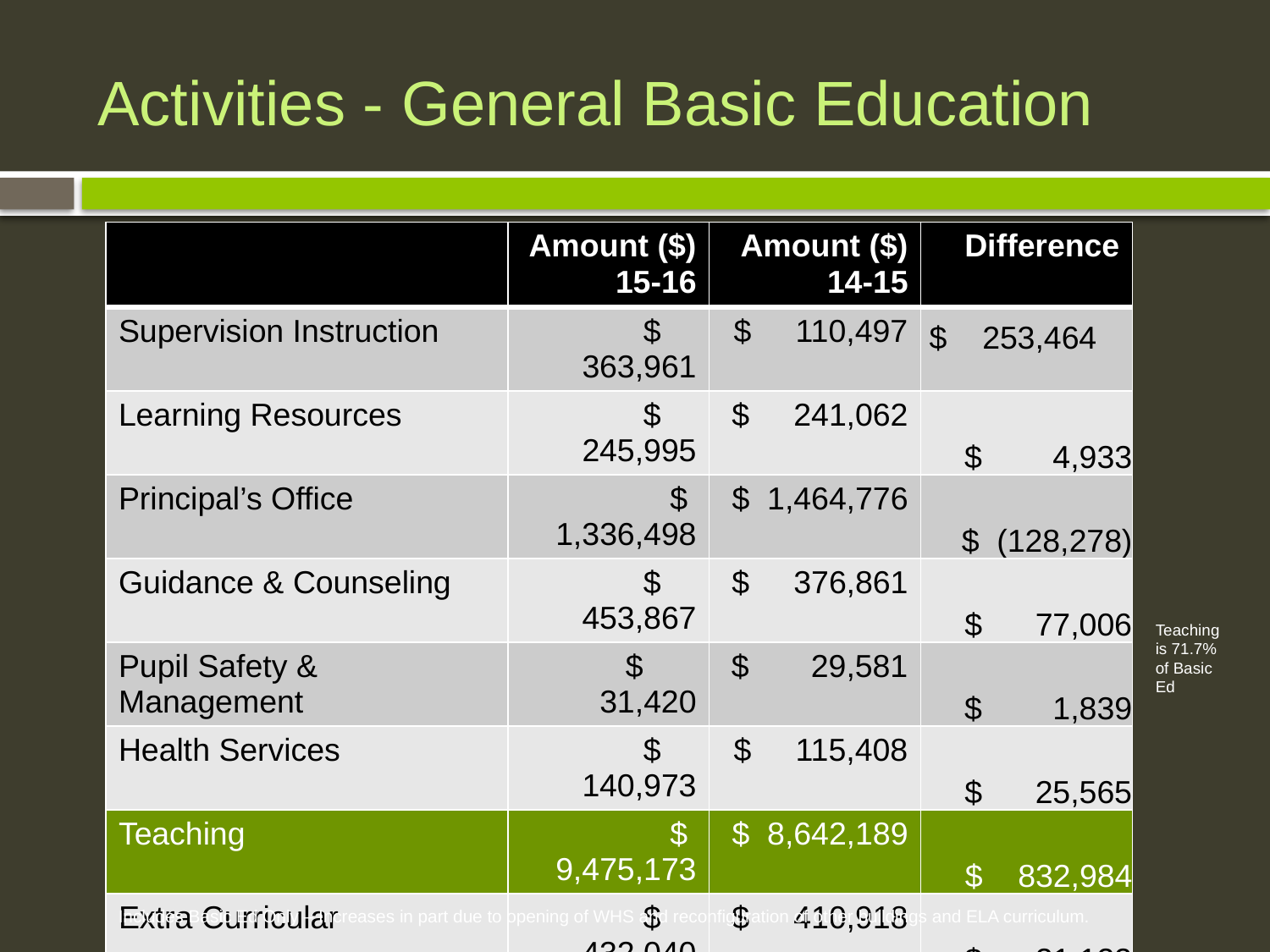

# Activities - General Basic Education
|  | Amount ($) 15-16 | Amount ($) 14-15 | Difference |
| --- | --- | --- | --- |
| Supervision Instruction | $ 363,961 | $ 110,497 | $ 253,464 |
| Learning Resources | $ 245,995 | $ 241,062 | $ 4,933 |
| Principal’s Office | $ 1,336,498 | $ 1,464,776 | $ (128,278) |
| Guidance & Counseling | $ 453,867 | $ 376,861 | $ 77,006 |
| Pupil Safety & Management | $ 31,420 | $ 29,581 | $ 1,839 |
| Health Services | $ 140,973 | $ 115,408 | $ 25,565 |
| Teaching | $ 9,475,173 | $ 8,642,189 | $ 832,984 |
| Extra Curricular | $ 432,040 | $ 410,918 | $ 21,122 |
| Prof Dev/Inst Tech/Curr | $ 734,421 | $ 382,217 | $ 352,204 |
| Totals | $13,211,348 | $11,773,508 | $1,437,840 |
Teaching is 71.7% of Basic Ed
Includes Basic Ed Only – Increases in part due to opening of WHS and reconfiguration of other buildings and ELA curriculum.